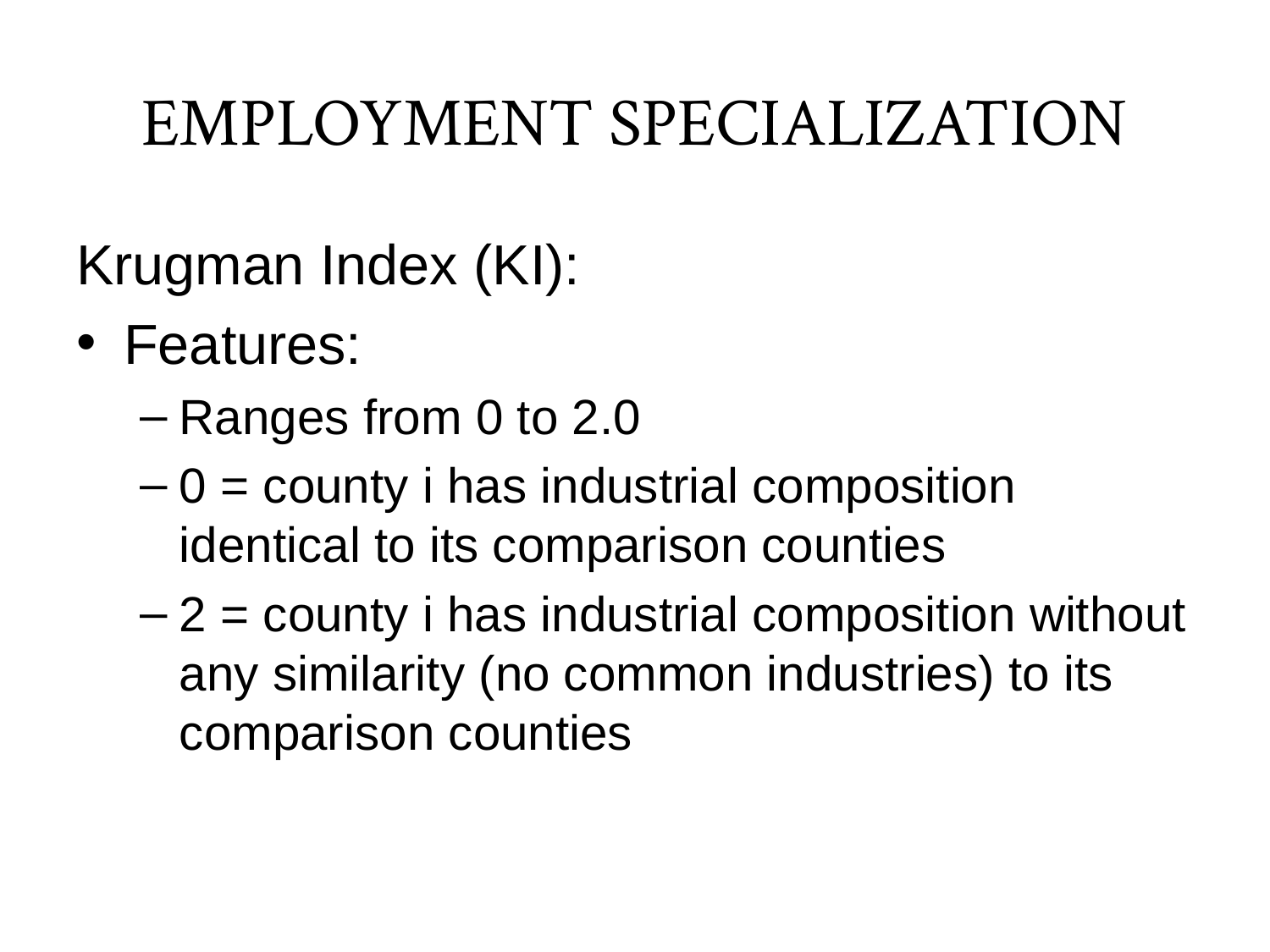

# EMPLOYMENT SPECIALIZATION
Krugman Index (KI):
Features:
Ranges from 0 to 2.0
0 = county i has industrial composition identical to its comparison counties
2 = county i has industrial composition without any similarity (no common industries) to its comparison counties